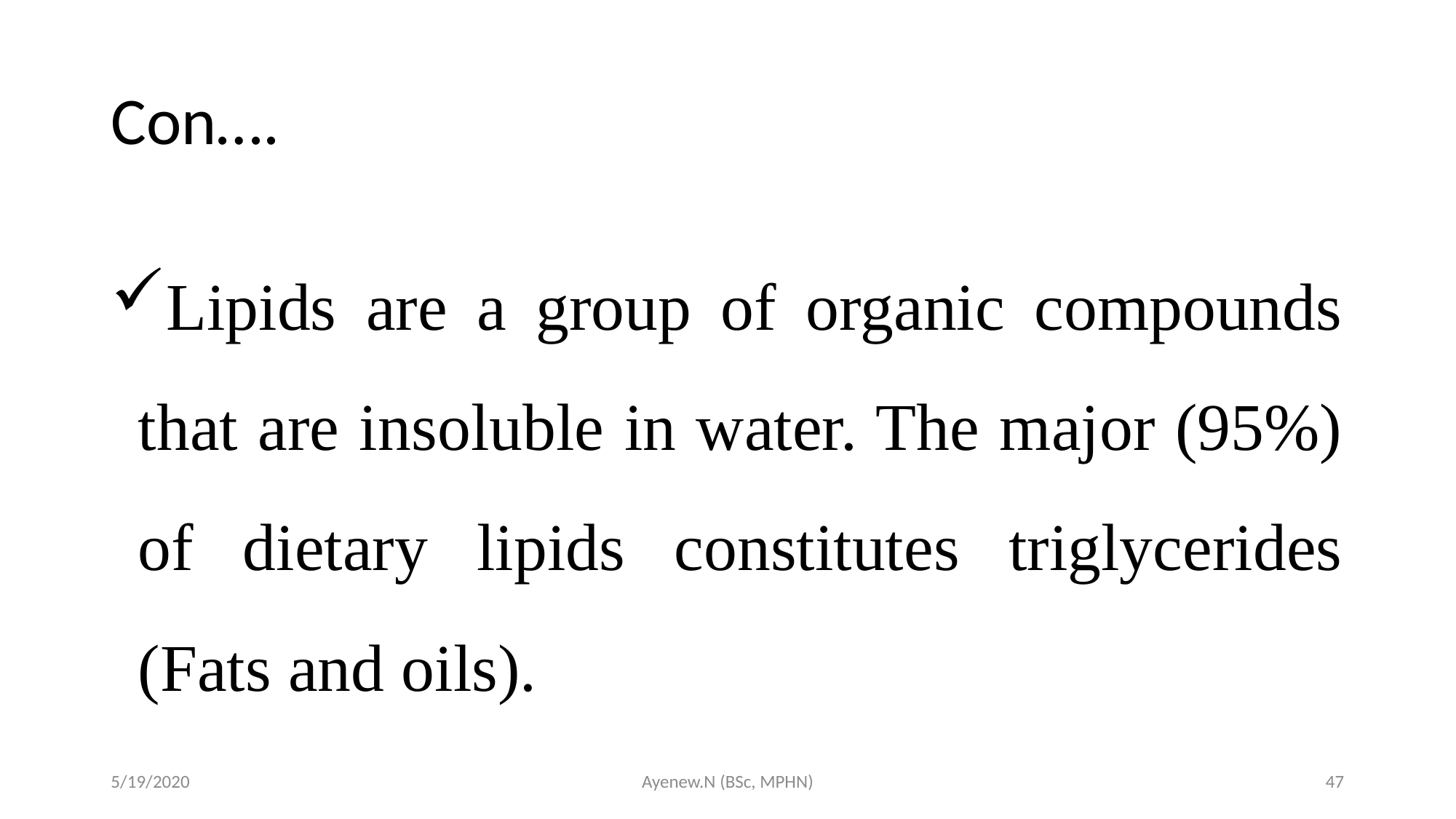

# Con….
Lipids are a group of organic compounds that are insoluble in water. The major (95%) of dietary lipids constitutes triglycerides (Fats and oils).

5/19/2020
Ayenew.N (BSc, MPHN)
47